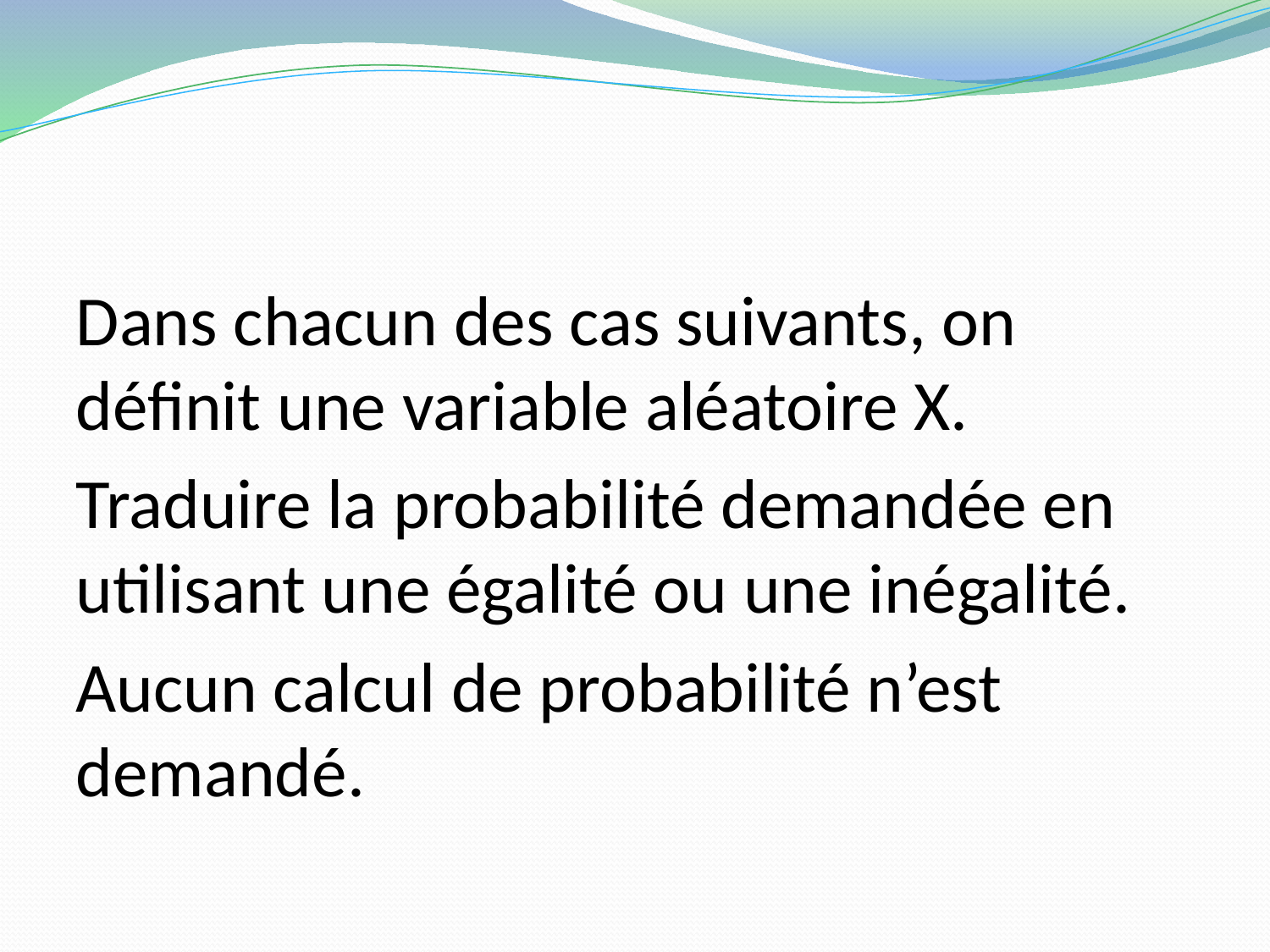

Dans chacun des cas suivants, on définit une variable aléatoire X.
Traduire la probabilité demandée en utilisant une égalité ou une inégalité.
Aucun calcul de probabilité n’est demandé.